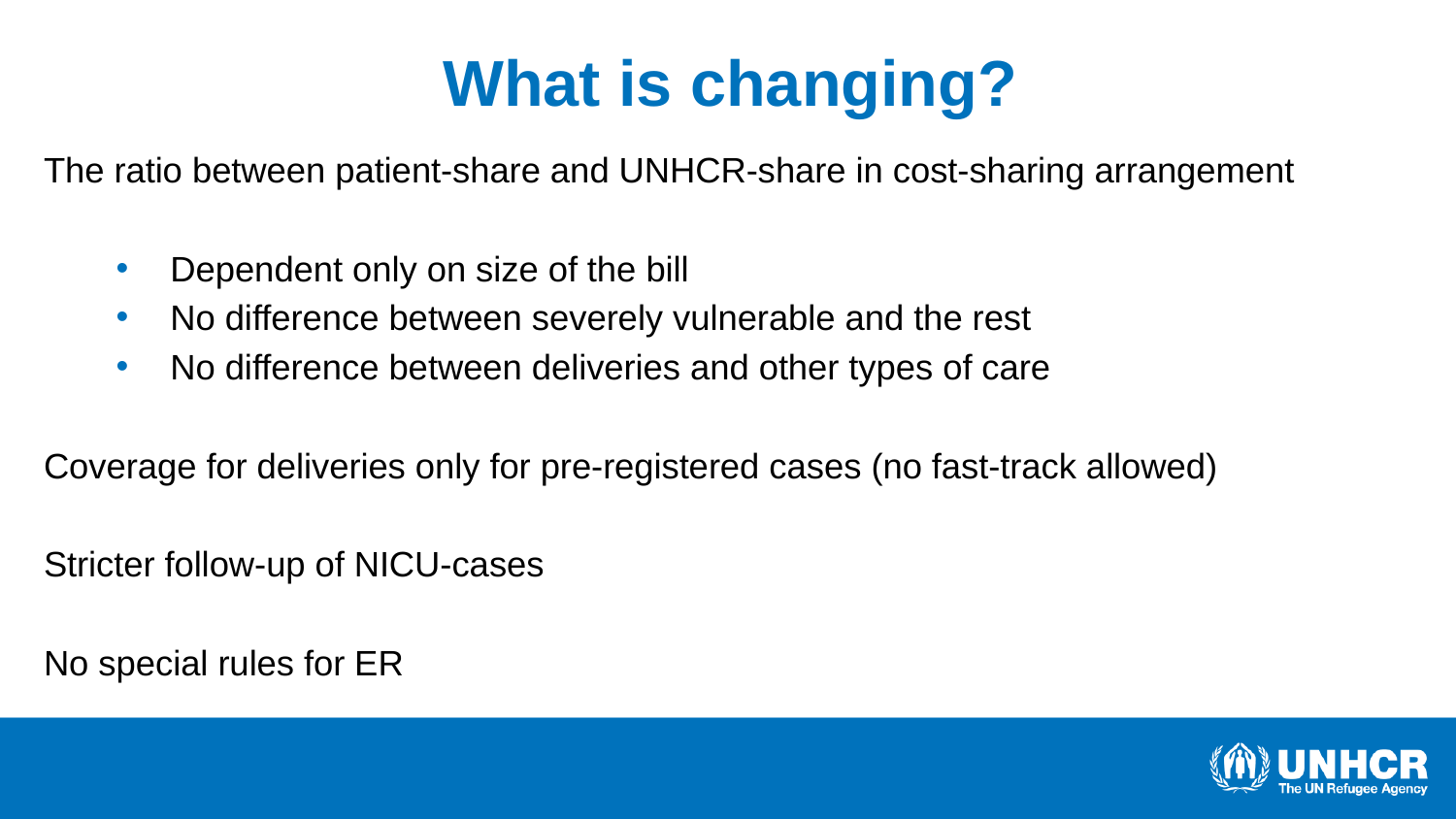

# What is changing?
The ratio between patient-share and UNHCR-share in cost-sharing arrangement

Dependent only on size of the bill
No difference between severely vulnerable and the rest
No difference between deliveries and other types of care

Coverage for deliveries only for pre-registered cases (no fast-track allowed)

Stricter follow-up of NICU-cases

No special rules for ER